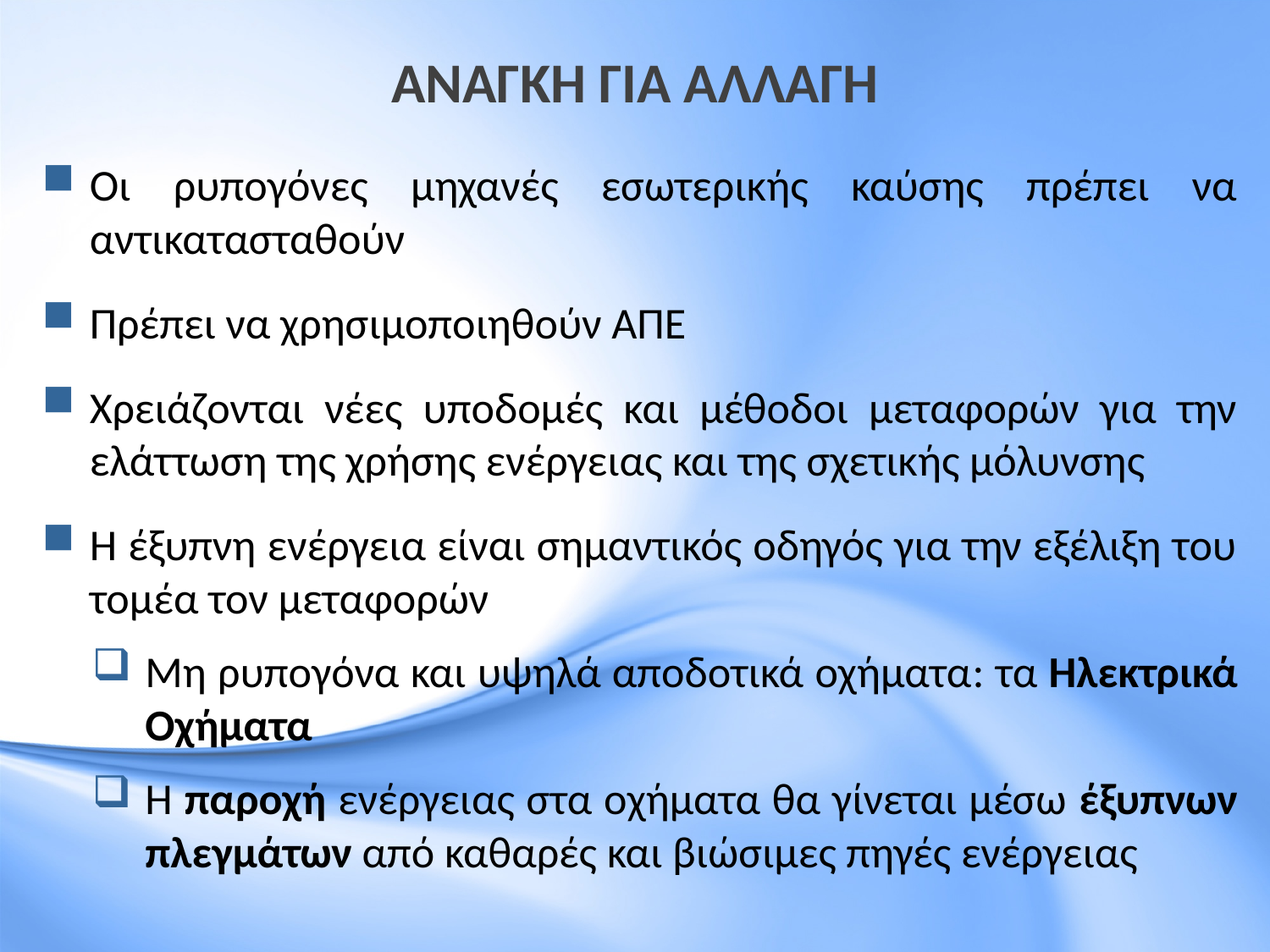

# ΑΝΑΓΚΗ ΓΙΑ ΑΛΛΑΓΗ
Οι ρυπογόνες μηχανές εσωτερικής καύσης πρέπει να αντικατασταθούν
Πρέπει να χρησιμοποιηθούν ΑΠΕ
Χρειάζονται νέες υποδομές και μέθοδοι μεταφορών για την ελάττωση της χρήσης ενέργειας και της σχετικής μόλυνσης
Η έξυπνη ενέργεια είναι σημαντικός οδηγός για την εξέλιξη του τομέα τον μεταφορών
Μη ρυπογόνα και υψηλά αποδοτικά οχήματα: τα Ηλεκτρικά Οχήματα
Η παροχή ενέργειας στα οχήματα θα γίνεται μέσω έξυπνων πλεγμάτων από καθαρές και βιώσιμες πηγές ενέργειας